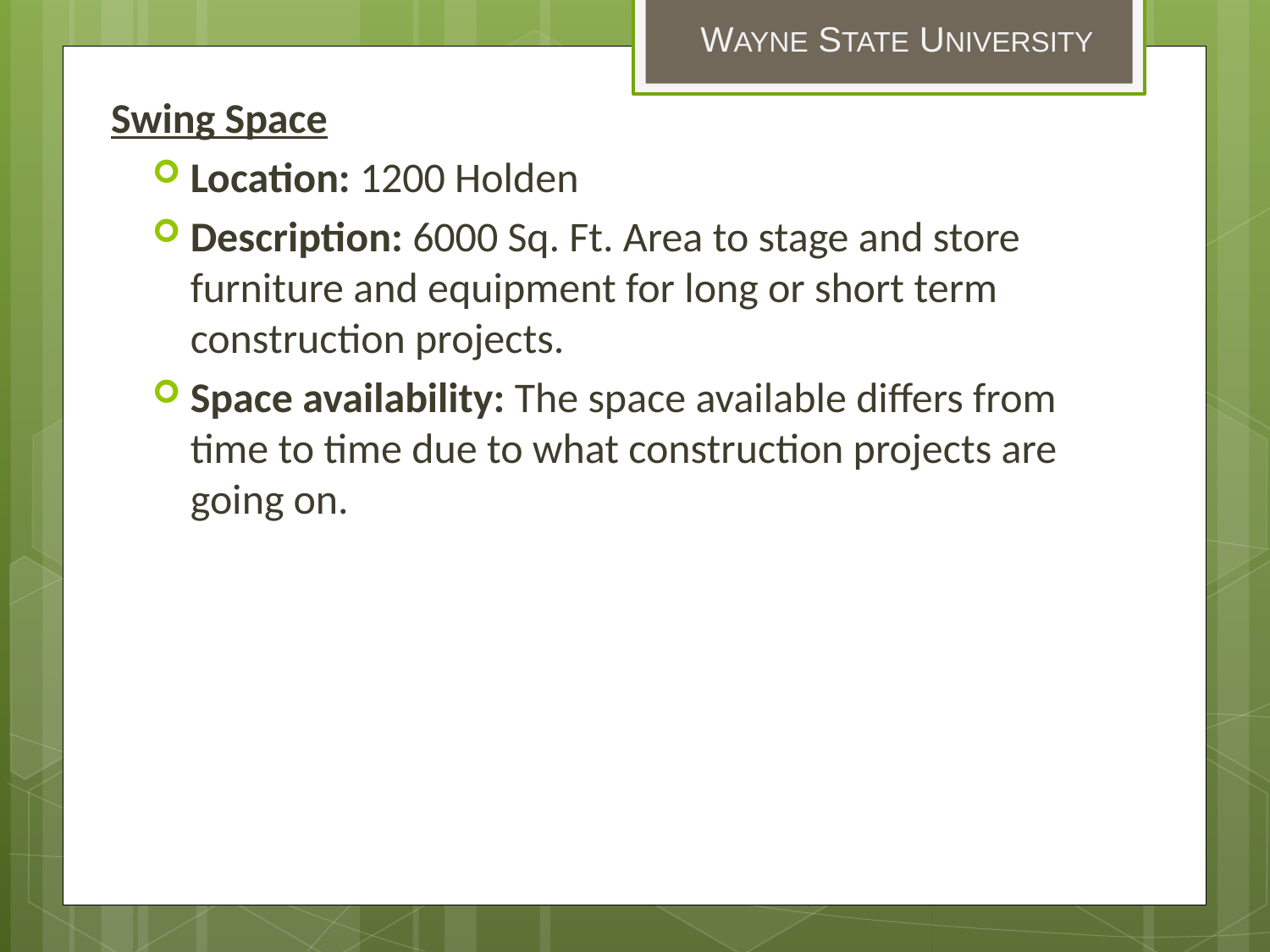

WAYNE STATE UNIVERSITY
Swing Space
Location: 1200 Holden
Description: 6000 Sq. Ft. Area to stage and store furniture and equipment for long or short term construction projects.
Space availability: The space available differs from time to time due to what construction projects are going on.